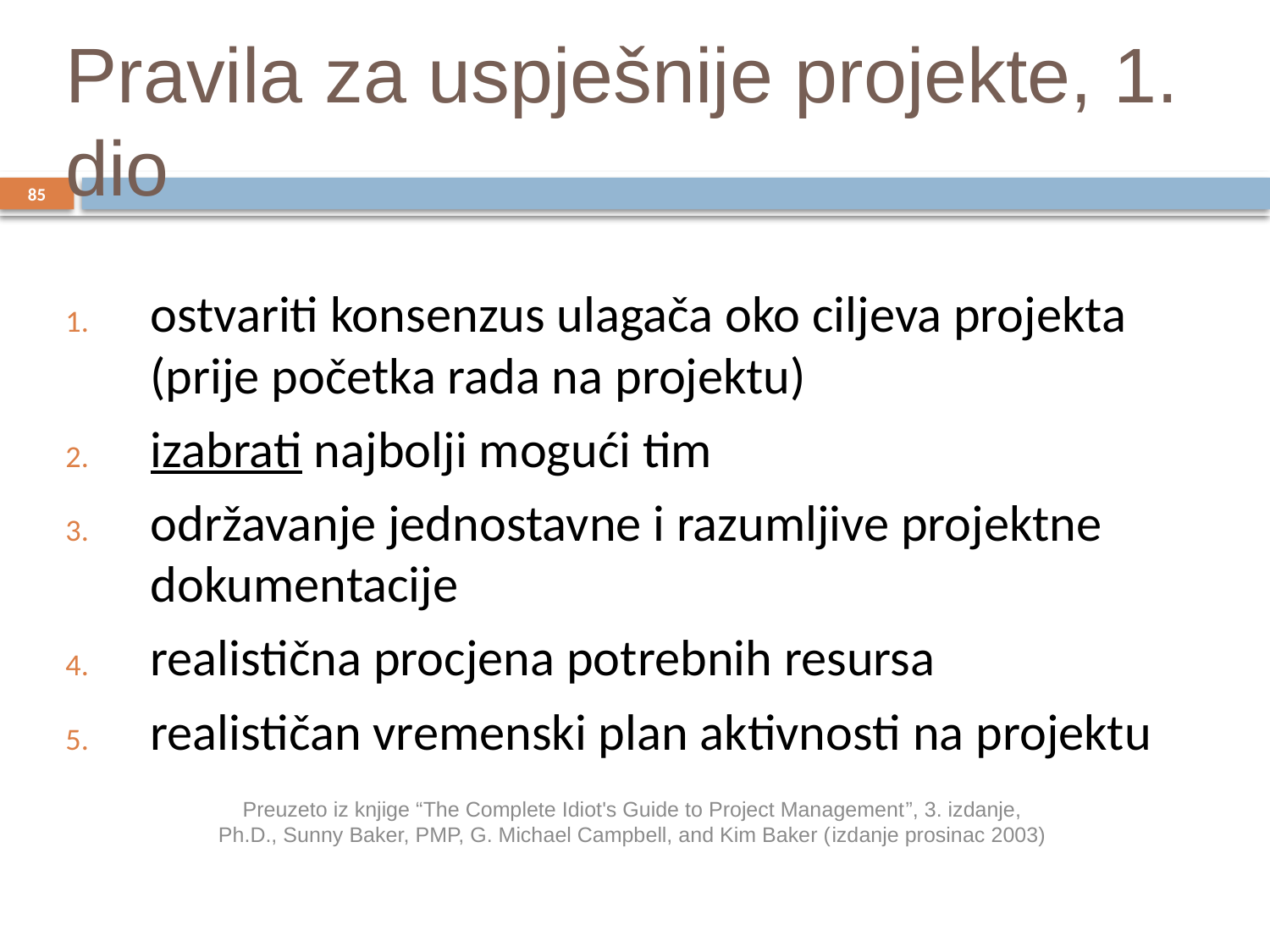

# Pravila za uspješnije projekte, 1. dio
85
ostvariti konsenzus ulagača oko ciljeva projekta (prije početka rada na projektu)
izabrati najbolji mogući tim
održavanje jednostavne i razumljive projektne dokumentacije
realistična procjena potrebnih resursa
realističan vremenski plan aktivnosti na projektu
Preuzeto iz knjige “The Complete Idiot's Guide to Project Management”, 3. izdanje,
Ph.D., Sunny Baker, PMP, G. Michael Campbell, and Kim Baker (izdanje prosinac 2003)